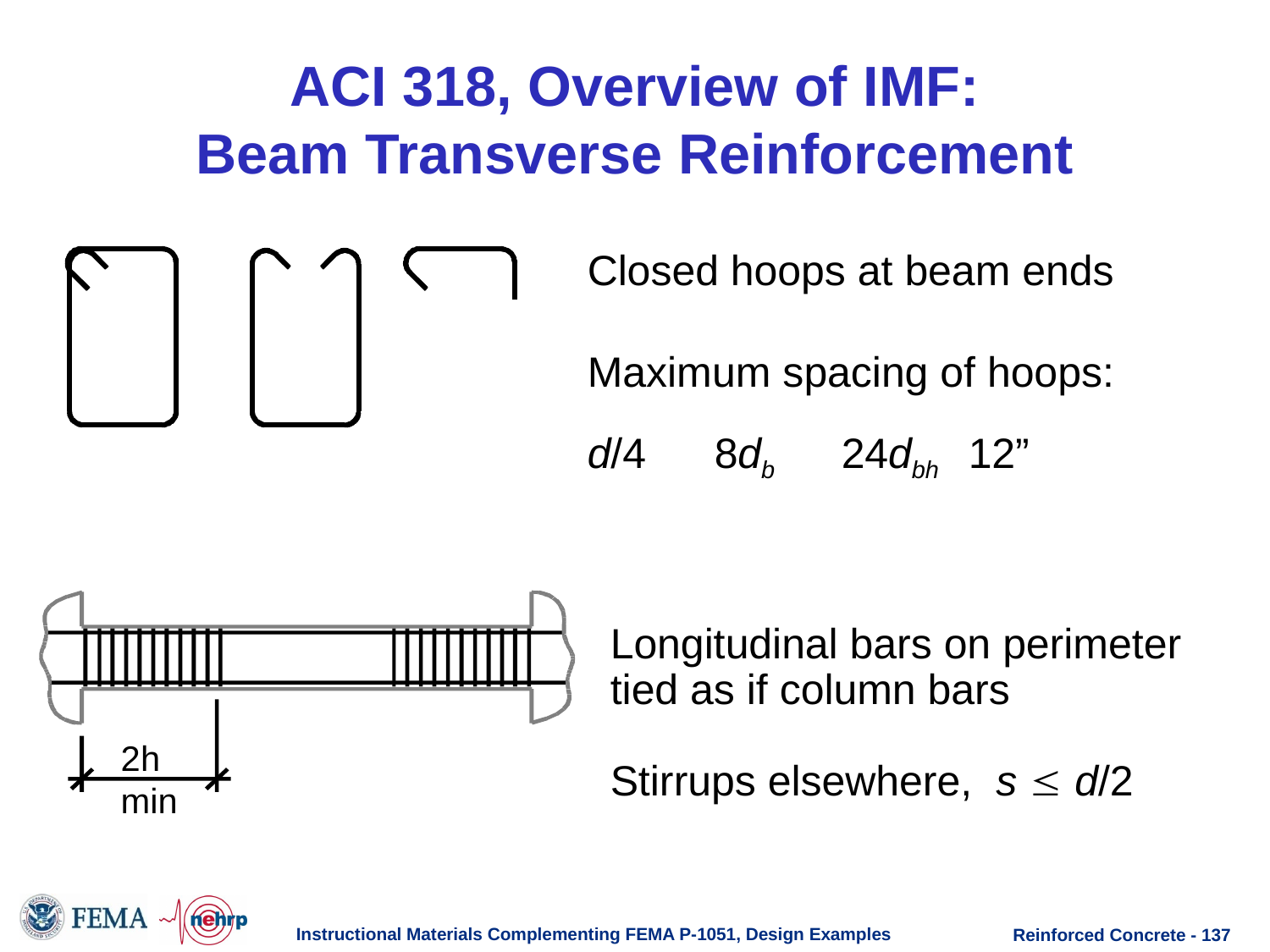

# ACI 318, Overview of IMF: Beam Transverse Reinforcement
Closed hoops at beam ends

Maximum spacing of hoops:

d/4	8db	24dbh	12”

2h

min

Longitudinal bars on perimeter
tied as if column bars

Stirrups elsewhere,  s ≤ d/2

Instructional Materials Complementing FEMA P-1051, Design Examples